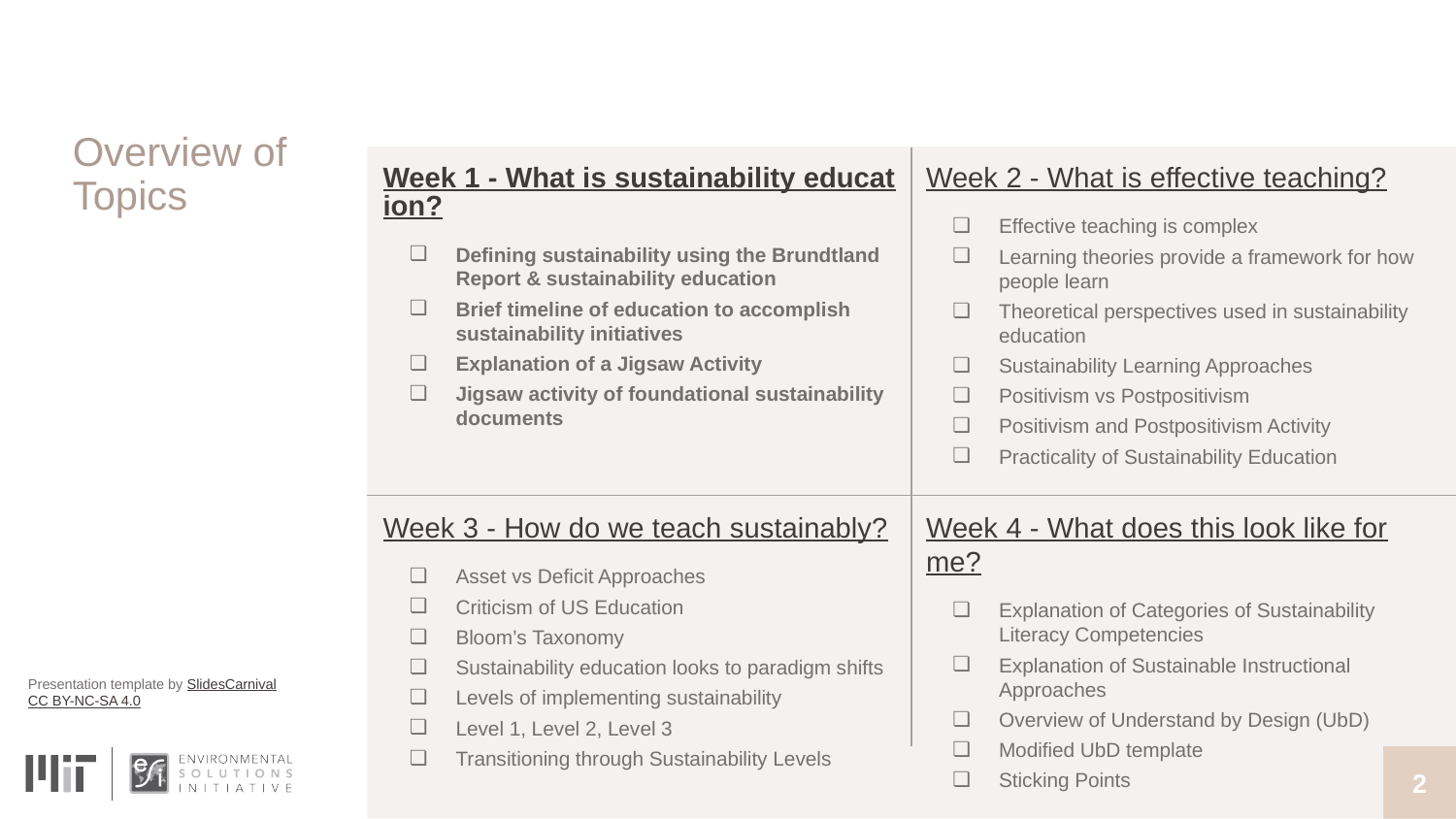

# Overview of Topics

Week 2 - What is effective teaching?
Effective teaching is complex
Learning theories provide a framework for how people learn
Theoretical perspectives used in sustainability education
Sustainability Learning Approaches
Positivism vs Postpositivism
Positivism and Postpositivism Activity
Practicality of Sustainability Education
Week 1 - What is sustainability education?
Defining sustainability using the Brundtland Report & sustainability education
Brief timeline of education to accomplish sustainability initiatives
Explanation of a Jigsaw Activity
Jigsaw activity of foundational sustainability documents

Week 3 - How do we teach sustainably?
Asset vs Deficit Approaches
Criticism of US Education
Bloom’s Taxonomy
Sustainability education looks to paradigm shifts
Levels of implementing sustainability
Level 1, Level 2, Level 3
Transitioning through Sustainability Levels
Week 4 - What does this look like for me?
Explanation of Categories of Sustainability Literacy Competencies
Explanation of Sustainable Instructional Approaches
Overview of Understand by Design (UbD)
Modified UbD template
Sticking Points
2